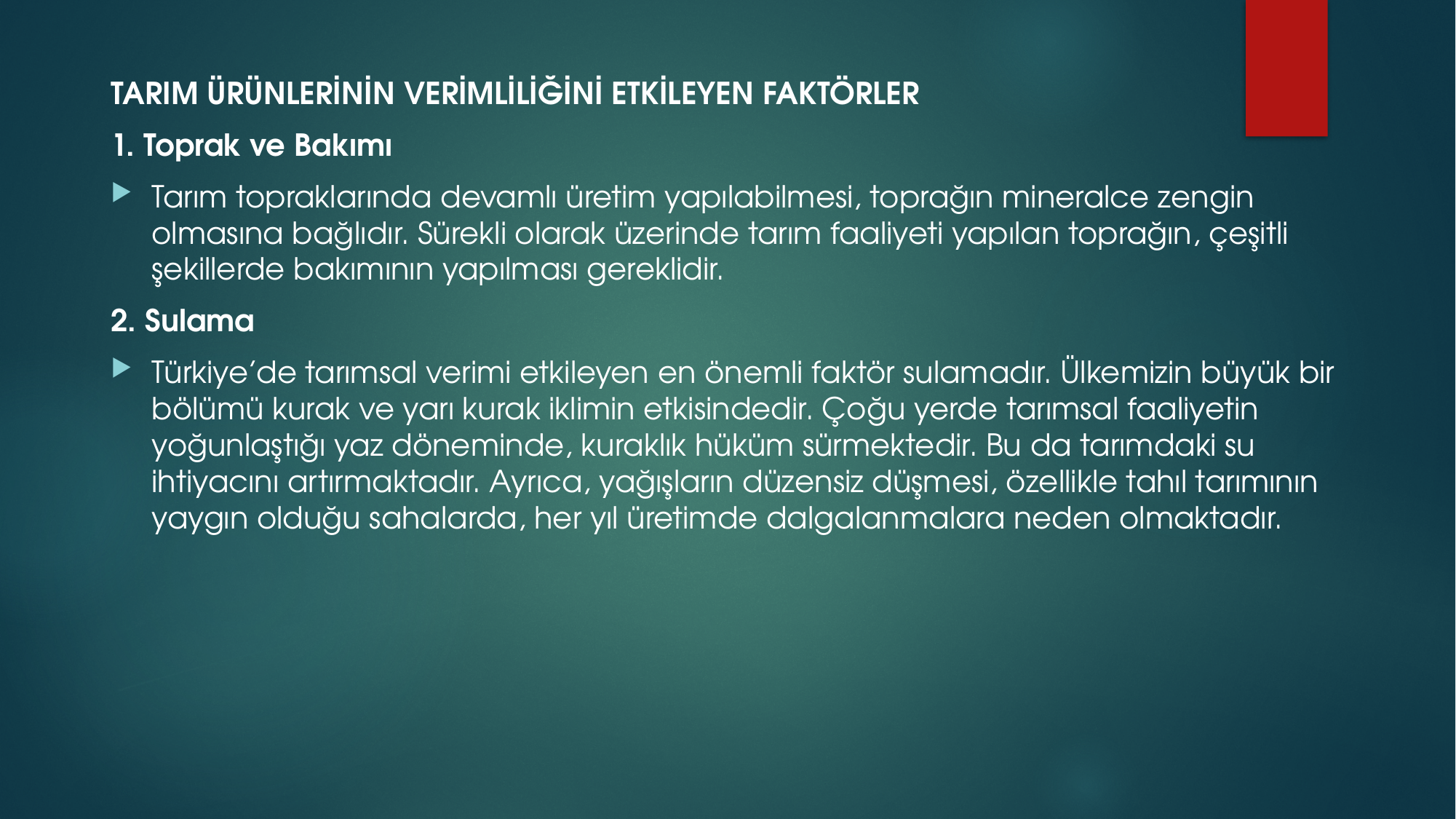

TARIM ÜRÜNLERİNİN VERİMLİLİĞİNİ ETKİLEYEN FAKTÖRLER
1. Toprak ve Bakımı
Tarım topraklarında devamlı üretim yapılabilmesi, toprağın mineralce zengin olmasına bağlıdır. Sürekli olarak üzerinde tarım faaliyeti yapılan toprağın, çeşitli şekillerde bakımının yapılması gereklidir.
2. Sulama
Türkiye’de tarımsal verimi etkileyen en önemli faktör sulamadır. Ülkemizin büyük bir bölümü kurak ve yarı kurak iklimin etkisindedir. Çoğu yerde tarımsal faaliyetin yoğunlaştığı yaz döneminde, kuraklık hüküm sürmektedir. Bu da tarımdaki su ihtiyacını artırmaktadır. Ayrıca, yağışların düzensiz düşmesi, özellikle tahıl tarımının yaygın olduğu sahalarda, her yıl üretimde dalgalanmalara neden olmaktadır.